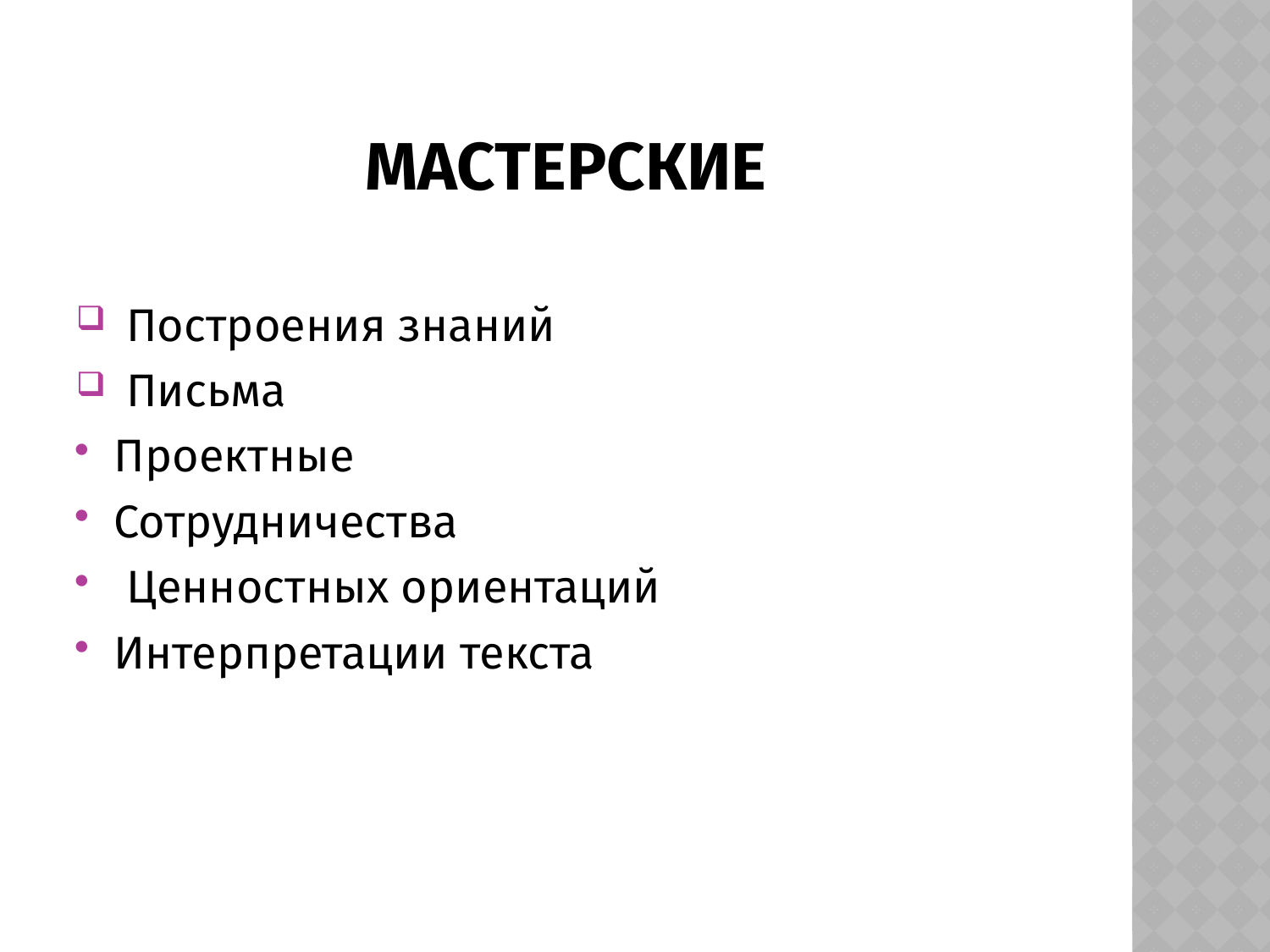

# Мастерские

 Построения знаний
 Письма
Проектные
Сотрудничества
 Ценностных ориентаций
Интерпретации текста